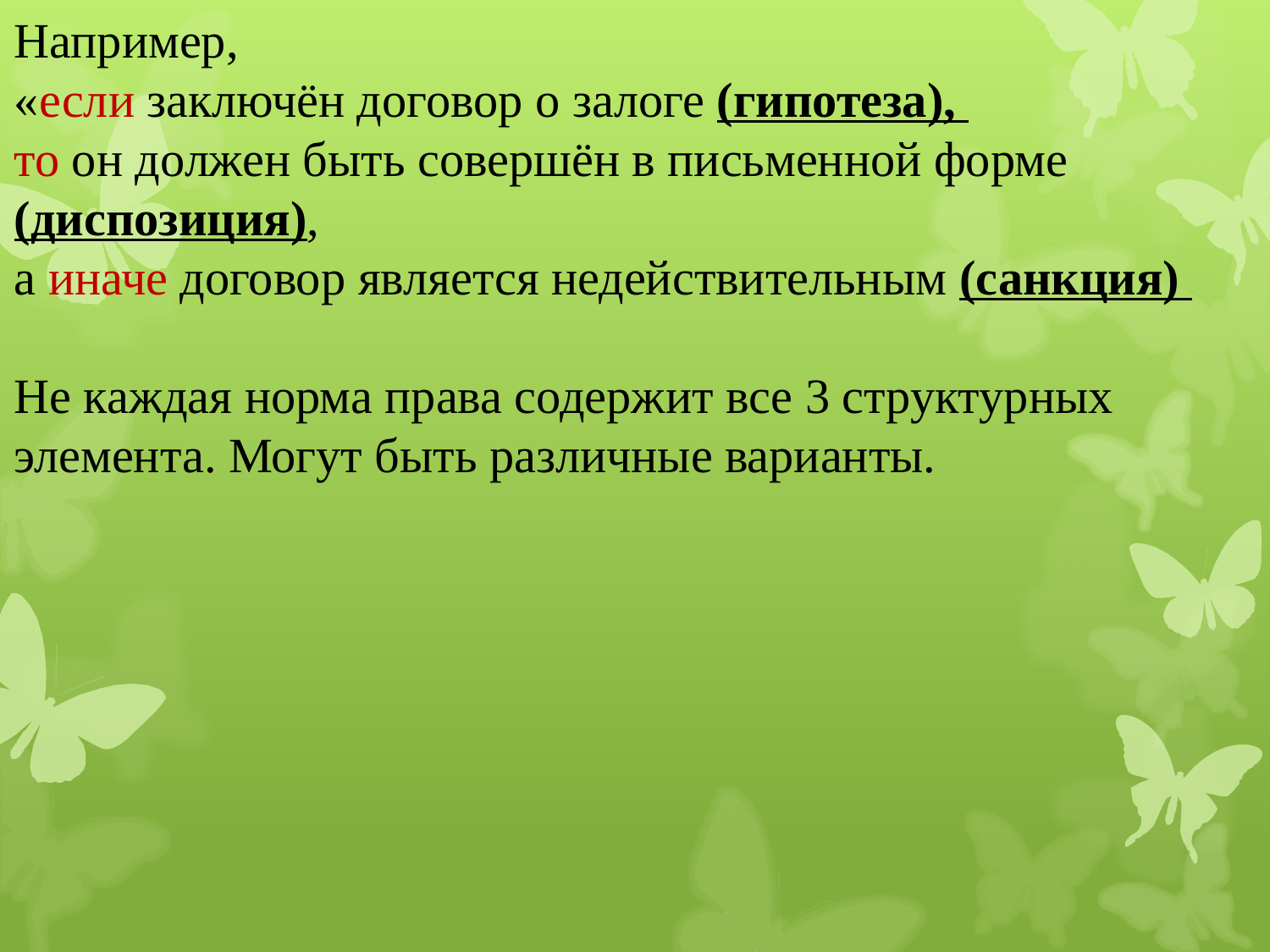

Например,
«если заключён договор о залоге (гипотеза),
то он должен быть совершён в письменной форме (диспозиция),
а иначе договор является недействительным (санкция)

Не каждая норма права содержит все 3 структурных элемента. Могут быть различные варианты.